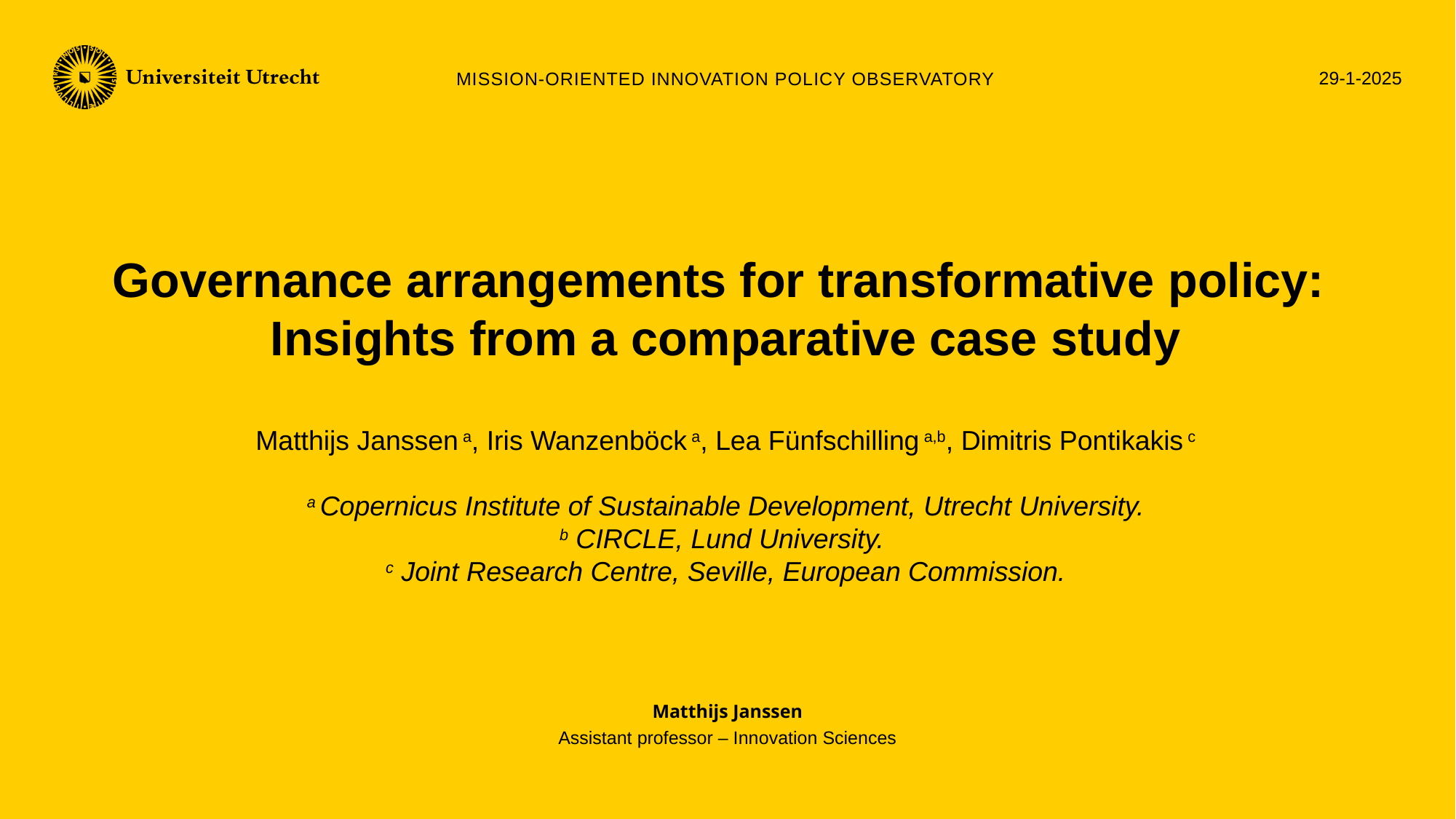

Mission-oriented Innovation policy observatory
29-1-2025
# Governance arrangements for transformative policy: Insights from a comparative case study Matthijs Janssen a, Iris Wanzenböck a, Lea Fünfschilling a,b, Dimitris Pontikakis c a Copernicus Institute of Sustainable Development, Utrecht University. b CIRCLE, Lund University. c Joint Research Centre, Seville, European Commission.
Matthijs Janssen
Assistant professor – Innovation Sciences